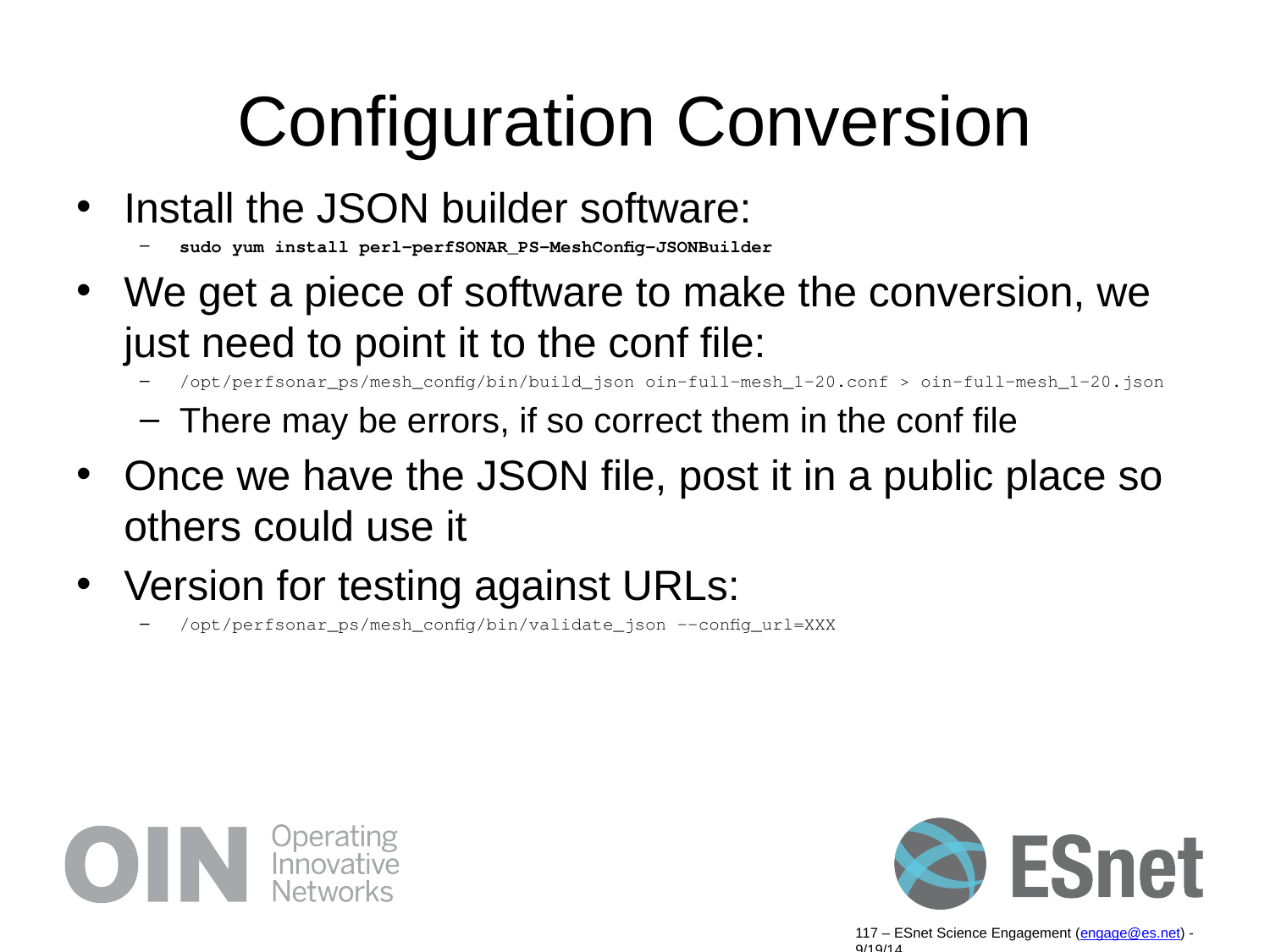

# Configuration Conversion
Install the JSON builder software:
sudo yum install perl-perfSONAR_PS-MeshConfig-JSONBuilder
We get a piece of software to make the conversion, we just need to point it to the conf file:
/opt/perfsonar_ps/mesh_config/bin/build_json oin-full-mesh_1-20.conf > oin-full-mesh_1-20.json
There may be errors, if so correct them in the conf file
Once we have the JSON file, post it in a public place so others could use it
Version for testing against URLs:
/opt/perfsonar_ps/mesh_config/bin/validate_json --config_url=XXX

117 – ESnet Science Engagement (engage@es.net) - 9/19/14